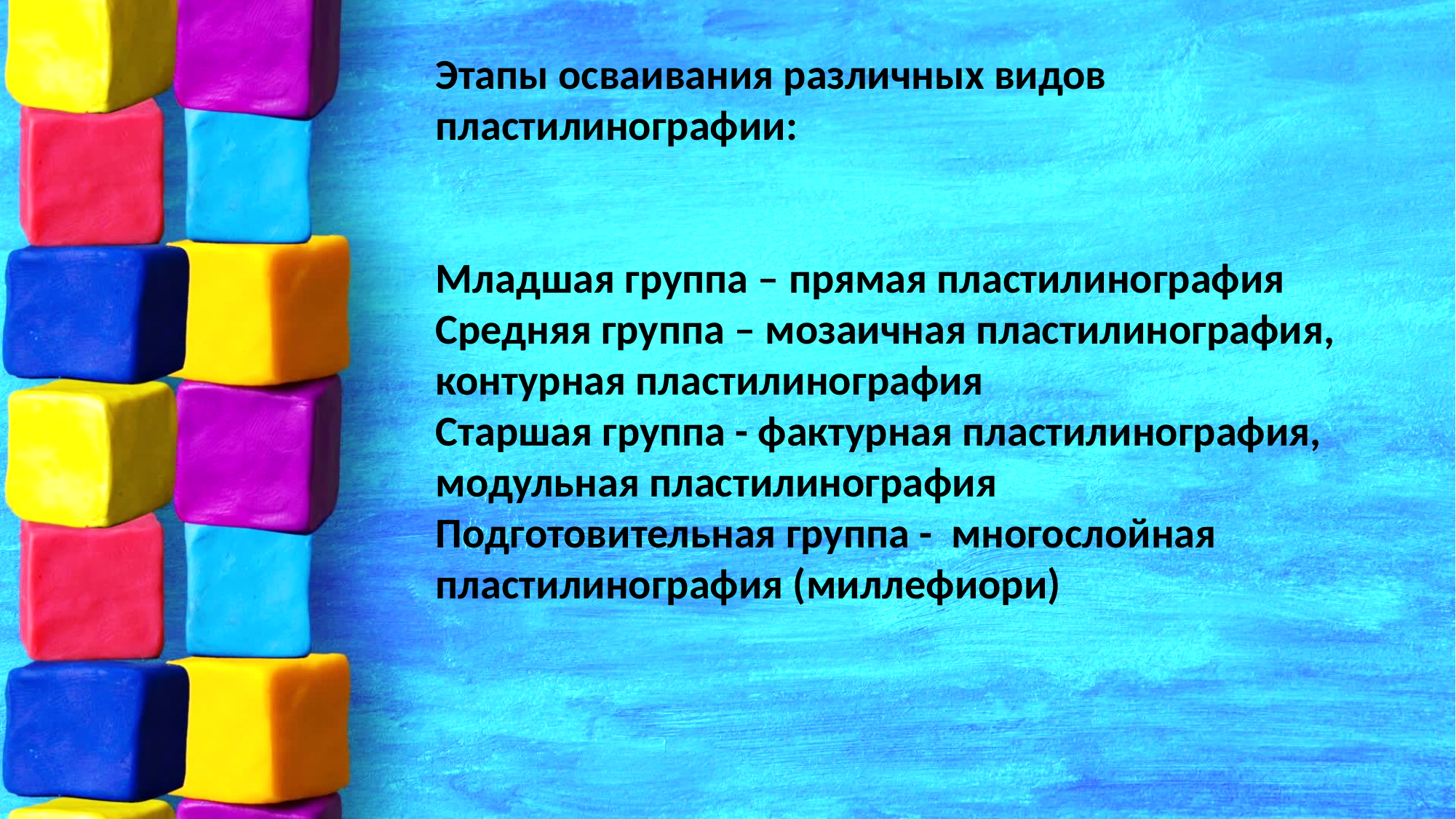

Этапы осваивания различных видов пластилинографии:

Младшая группа – прямая пластилинография
Средняя группа – мозаичная пластилинография, контурная пластилинография
Старшая группа - фактурная пластилинография, модульная пластилинография
Подготовительная группа -  многослойная пластилинография (миллефиори)